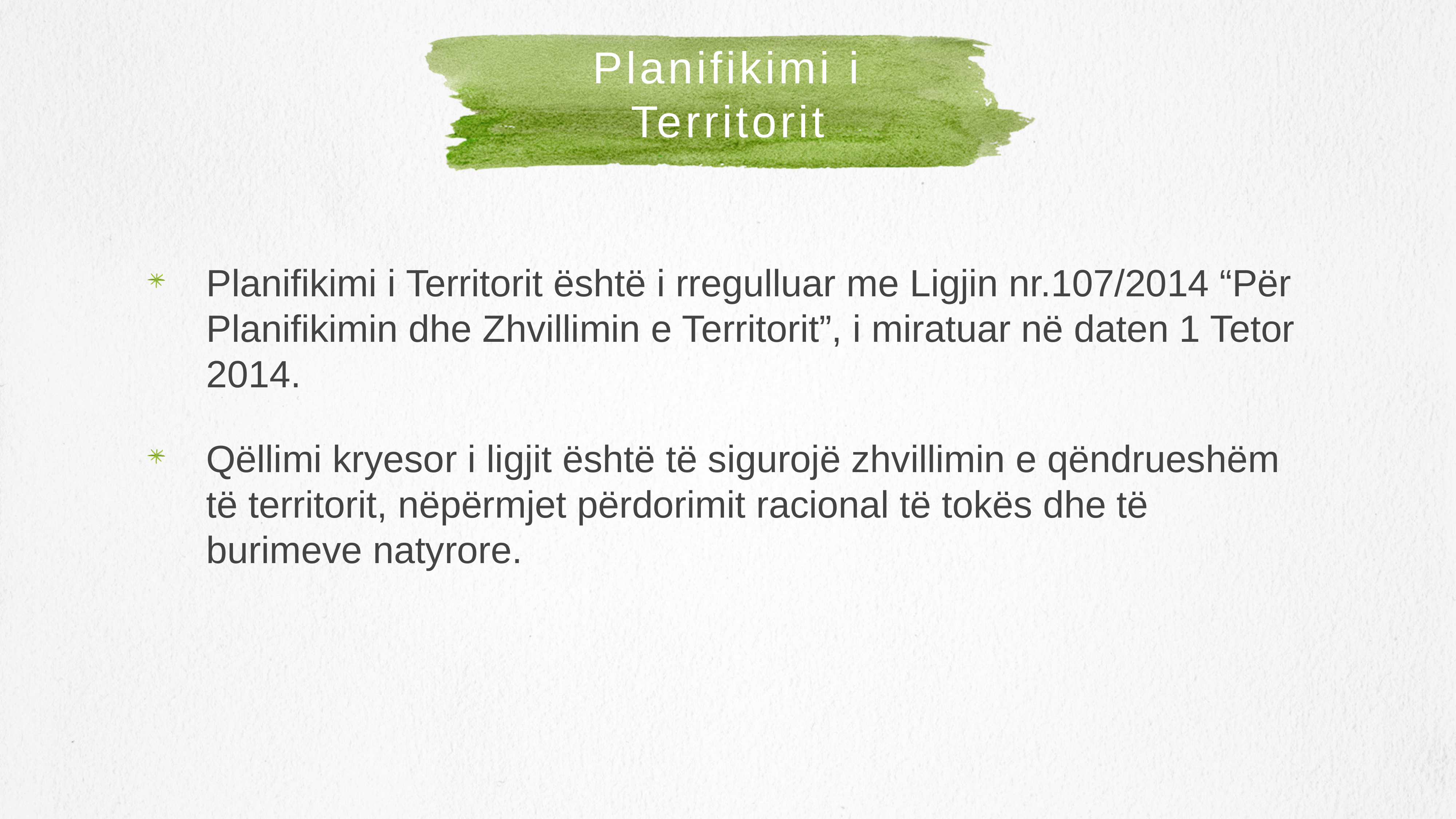

# Planifikimi i Territorit
Planifikimi i Territorit është i rregulluar me Ligjin nr.107/2014 “Për Planifikimin dhe Zhvillimin e Territorit”, i miratuar në daten 1 Tetor 2014.
Qëllimi kryesor i ligjit është të sigurojë zhvillimin e qëndrueshëm të territorit, nëpërmjet përdorimit racional të tokës dhe të burimeve natyrore.